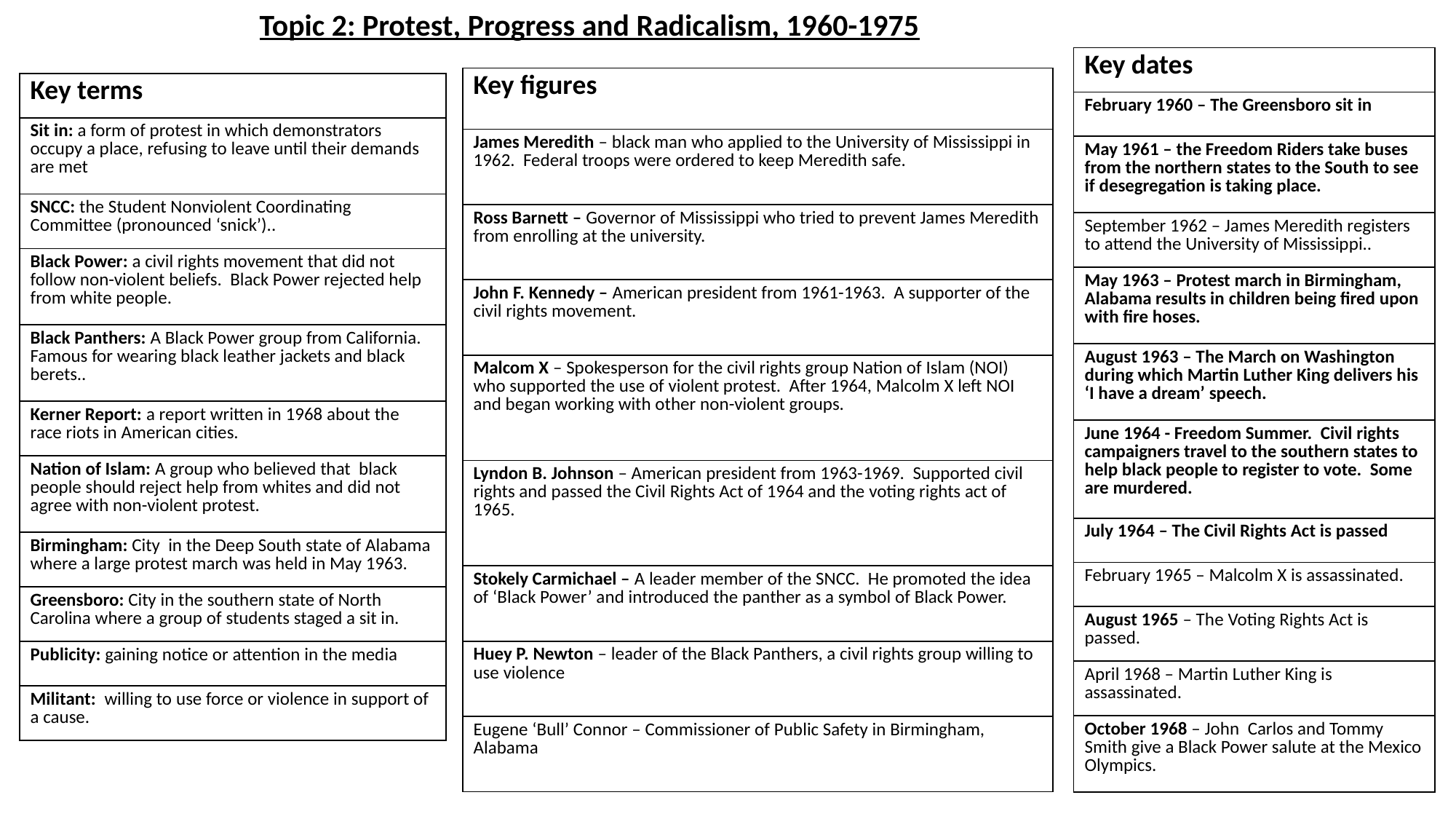

Topic 2: Protest, Progress and Radicalism, 1960-1975
| Key dates |
| --- |
| February 1960 – The Greensboro sit in |
| May 1961 – the Freedom Riders take buses from the northern states to the South to see if desegregation is taking place. |
| September 1962 – James Meredith registers to attend the University of Mississippi.. |
| May 1963 – Protest march in Birmingham, Alabama results in children being fired upon with fire hoses. |
| August 1963 – The March on Washington during which Martin Luther King delivers his ‘I have a dream’ speech. |
| June 1964 - Freedom Summer. Civil rights campaigners travel to the southern states to help black people to register to vote. Some are murdered. |
| July 1964 – The Civil Rights Act is passed |
| February 1965 – Malcolm X is assassinated. |
| August 1965 – The Voting Rights Act is passed. |
| April 1968 – Martin Luther King is assassinated. |
| October 1968 – John Carlos and Tommy Smith give a Black Power salute at the Mexico Olympics. |
| Key figures |
| --- |
| James Meredith – black man who applied to the University of Mississippi in 1962. Federal troops were ordered to keep Meredith safe. |
| Ross Barnett – Governor of Mississippi who tried to prevent James Meredith from enrolling at the university. |
| John F. Kennedy – American president from 1961-1963. A supporter of the civil rights movement. |
| Malcom X – Spokesperson for the civil rights group Nation of Islam (NOI) who supported the use of violent protest. After 1964, Malcolm X left NOI and began working with other non-violent groups. |
| Lyndon B. Johnson – American president from 1963-1969. Supported civil rights and passed the Civil Rights Act of 1964 and the voting rights act of 1965. |
| Stokely Carmichael – A leader member of the SNCC. He promoted the idea of ‘Black Power’ and introduced the panther as a symbol of Black Power. |
| Huey P. Newton – leader of the Black Panthers, a civil rights group willing to use violence |
| Eugene ‘Bull’ Connor – Commissioner of Public Safety in Birmingham, Alabama |
| Key terms |
| --- |
| Sit in: a form of protest in which demonstrators occupy a place, refusing to leave until their demands are met |
| SNCC: the Student Nonviolent Coordinating Committee (pronounced ‘snick’).. |
| Black Power: a civil rights movement that did not follow non-violent beliefs. Black Power rejected help from white people. |
| Black Panthers: A Black Power group from California. Famous for wearing black leather jackets and black berets.. |
| Kerner Report: a report written in 1968 about the race riots in American cities. |
| Nation of Islam: A group who believed that black people should reject help from whites and did not agree with non-violent protest. |
| Birmingham: City in the Deep South state of Alabama where a large protest march was held in May 1963. |
| Greensboro: City in the southern state of North Carolina where a group of students staged a sit in. |
| Publicity: gaining notice or attention in the media |
| Militant: willing to use force or violence in support of a cause. |